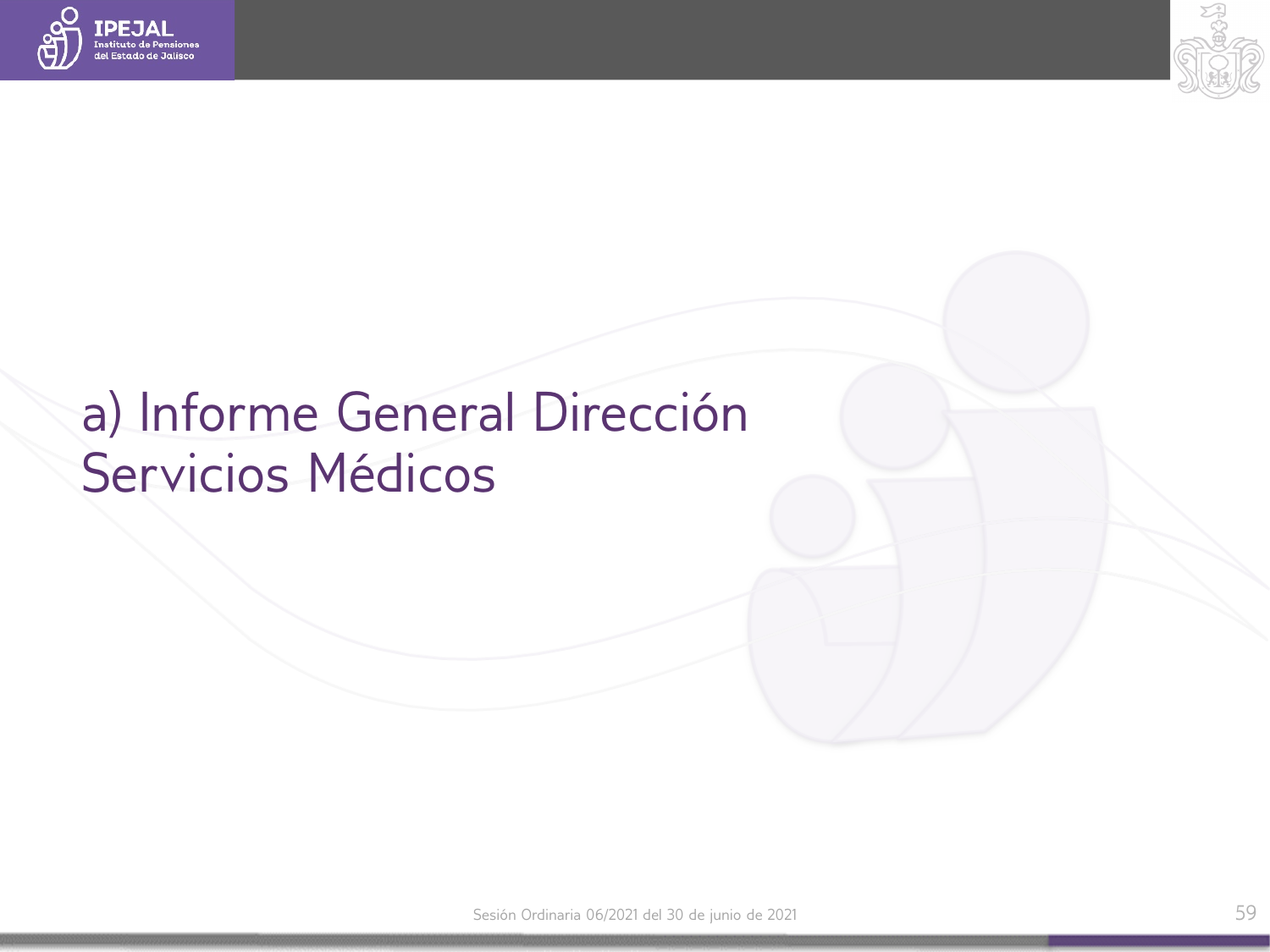

a) Informe General Dirección Servicios Médicos
59
Sesión Ordinaria 06/2021 del 30 de junio de 2021